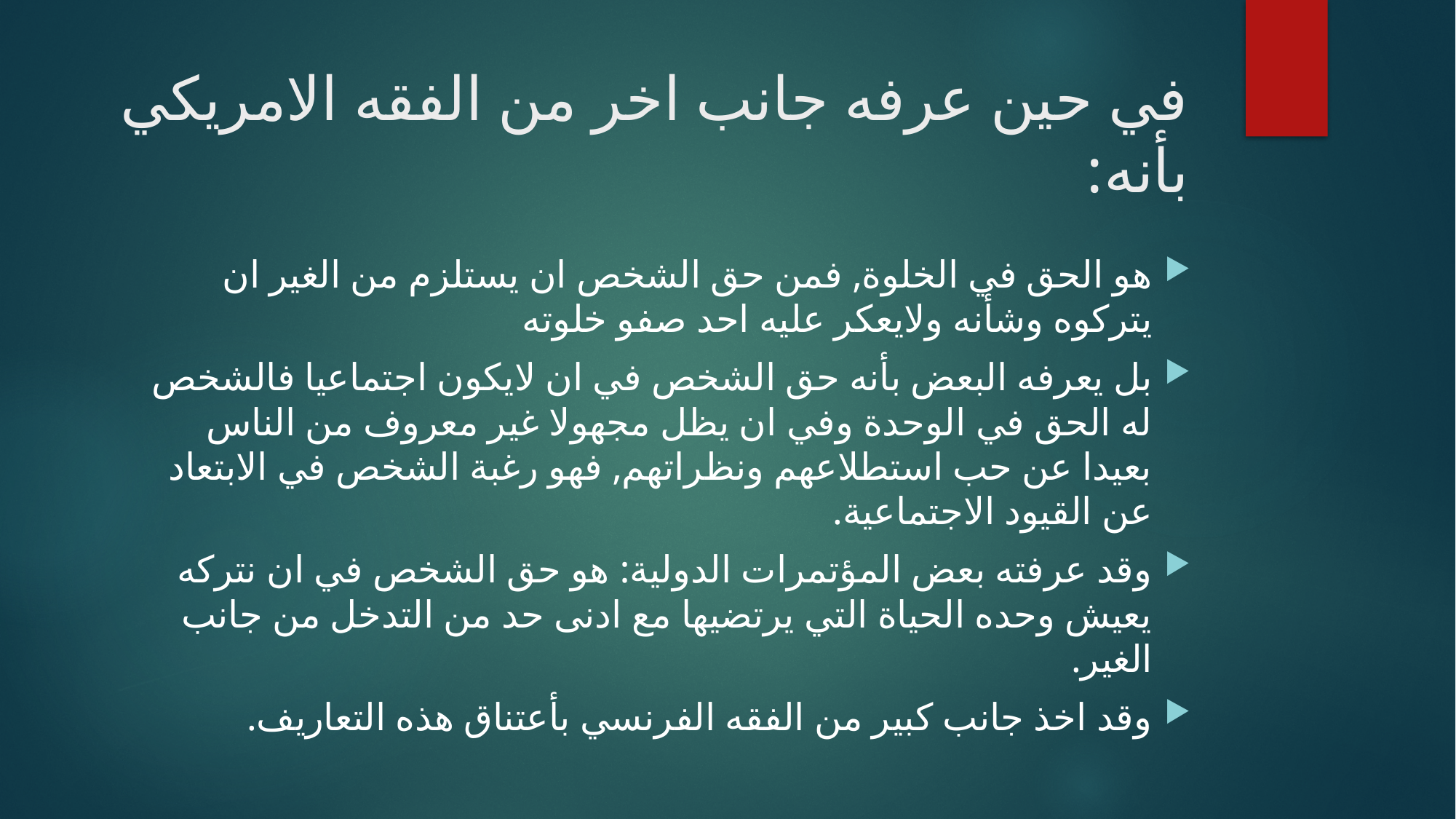

# في حين عرفه جانب اخر من الفقه الامريكي بأنه:
هو الحق في الخلوة, فمن حق الشخص ان يستلزم من الغير ان يتركوه وشأنه ولايعكر عليه احد صفو خلوته
بل يعرفه البعض بأنه حق الشخص في ان لايكون اجتماعيا فالشخص له الحق في الوحدة وفي ان يظل مجهولا غير معروف من الناس بعيدا عن حب استطلاعهم ونظراتهم, فهو رغبة الشخص في الابتعاد عن القيود الاجتماعية.
وقد عرفته بعض المؤتمرات الدولية: هو حق الشخص في ان نتركه يعيش وحده الحياة التي يرتضيها مع ادنى حد من التدخل من جانب الغير.
وقد اخذ جانب كبير من الفقه الفرنسي بأعتناق هذه التعاريف.